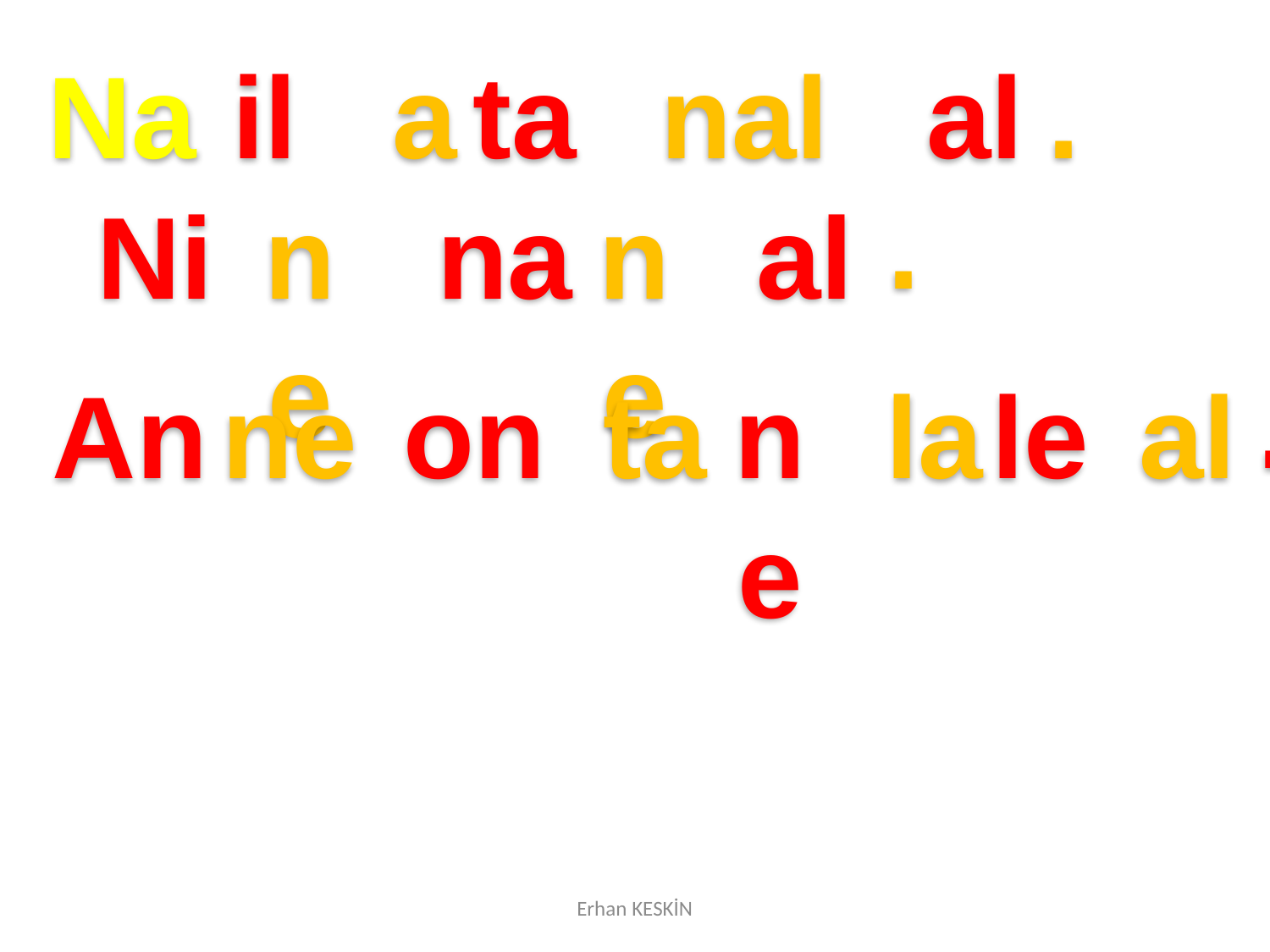

Na
il
a
ta
nal
al
.
.
Ni
ne
na
ne
al
.
An
ne
on
ta
ne
la
le
al
Erhan KESKİN